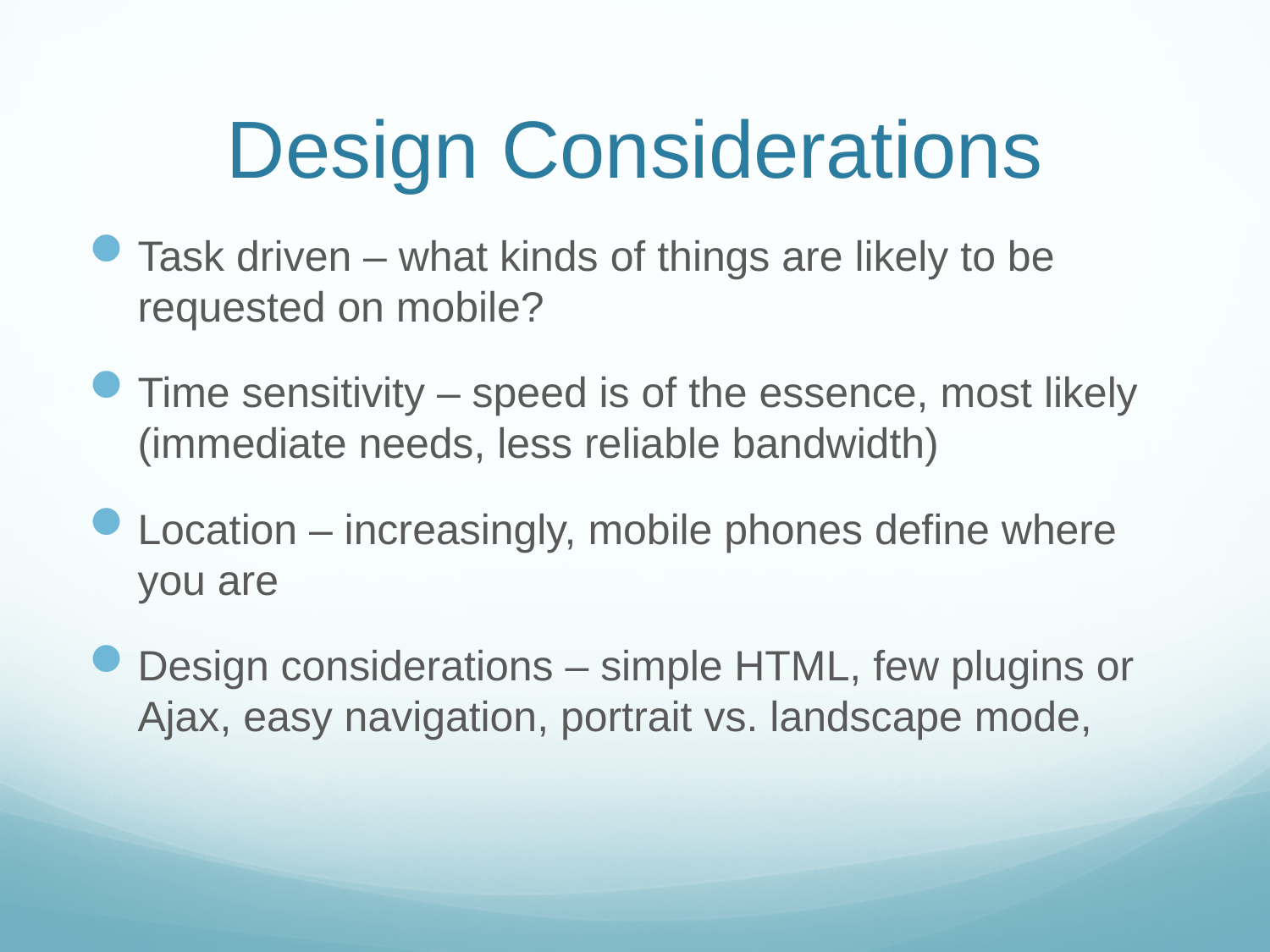

# Design Considerations
Task driven – what kinds of things are likely to be requested on mobile?
Time sensitivity – speed is of the essence, most likely (immediate needs, less reliable bandwidth)
Location – increasingly, mobile phones define where you are
Design considerations – simple HTML, few plugins or Ajax, easy navigation, portrait vs. landscape mode,